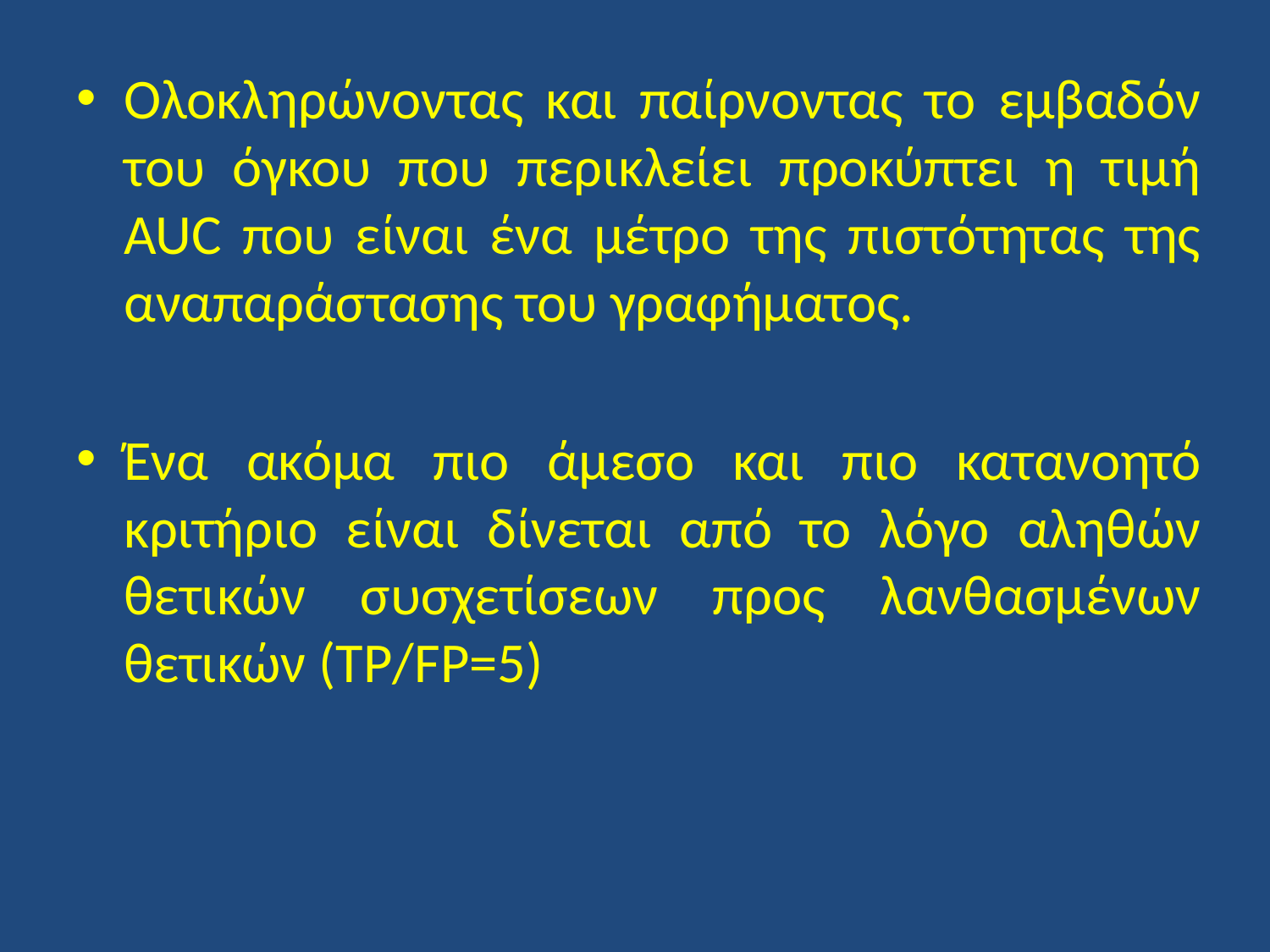

Oλοκληρώνοντας και παίρνοντας το εμβαδόν του όγκου που περικλείει προκύπτει η τιμή AUC που είναι ένα μέτρο της πιστότητας της αναπαράστασης του γραφήματος.

Ένα ακόμα πιο άμεσο και πιο κατανοητό κριτήριο είναι δίνεται από το λόγο αληθών θετικών συσχετίσεων προς λανθασμένων θετικών (TP/FP=5)